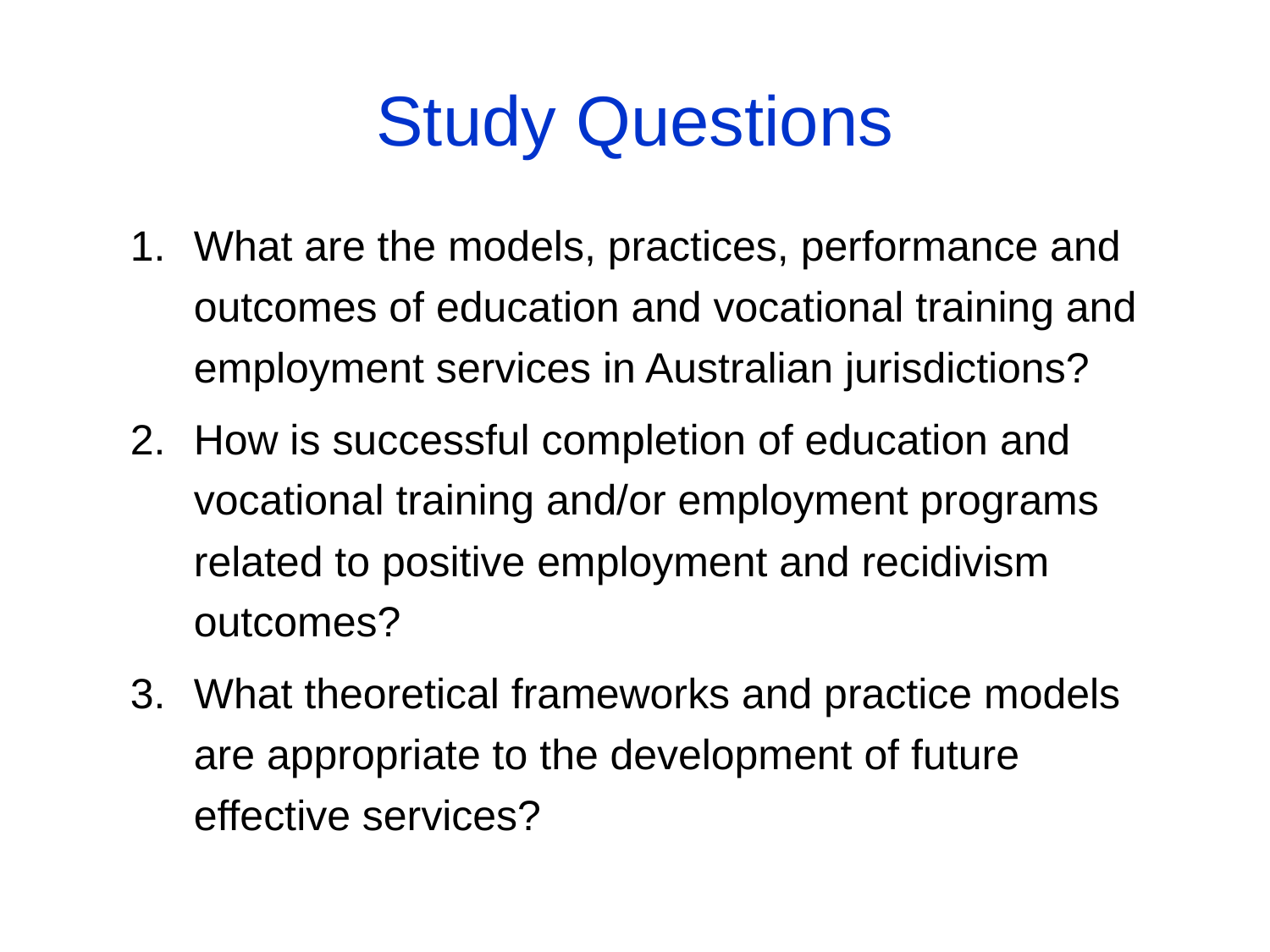

# Study Questions
What are the models, practices, performance and outcomes of education and vocational training and employment services in Australian jurisdictions?
How is successful completion of education and vocational training and/or employment programs related to positive employment and recidivism outcomes?
What theoretical frameworks and practice models are appropriate to the development of future effective services?